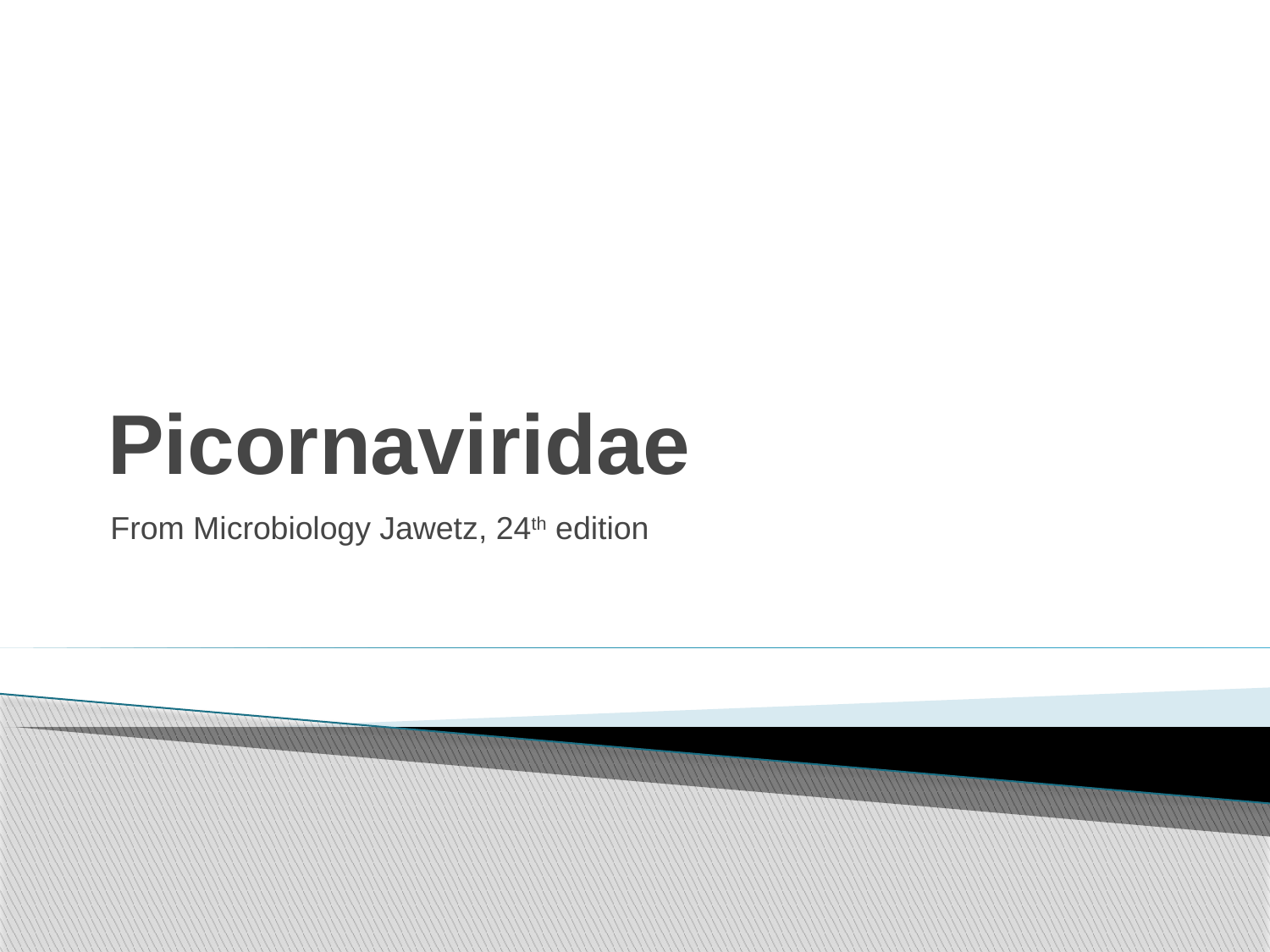

# Picornaviridae
From Microbiology Jawetz, 24th edition